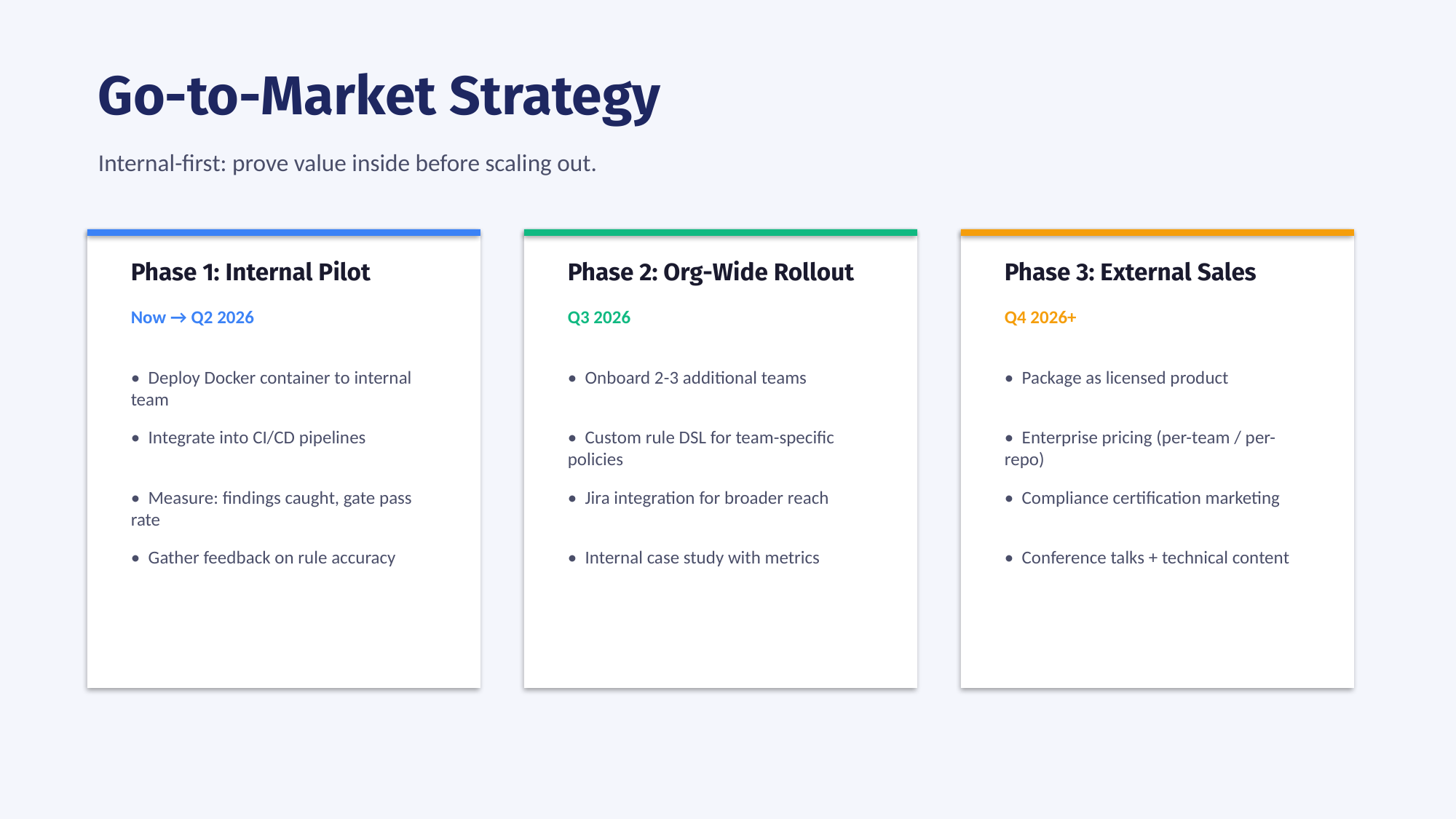

Go-to-Market Strategy
Internal-first: prove value inside before scaling out.

Phase 1: Internal Pilot
Phase 2: Org-Wide Rollout
Phase 3: External Sales
Now → Q2 2026
Q3 2026
Q4 2026+
•  Deploy Docker container to internal team
•  Onboard 2-3 additional teams
•  Package as licensed product
•  Integrate into CI/CD pipelines
•  Custom rule DSL for team-specific policies
•  Enterprise pricing (per-team / per-repo)
•  Measure: findings caught, gate pass rate
•  Jira integration for broader reach
•  Compliance certification marketing
•  Gather feedback on rule accuracy
•  Internal case study with metrics
•  Conference talks + technical content